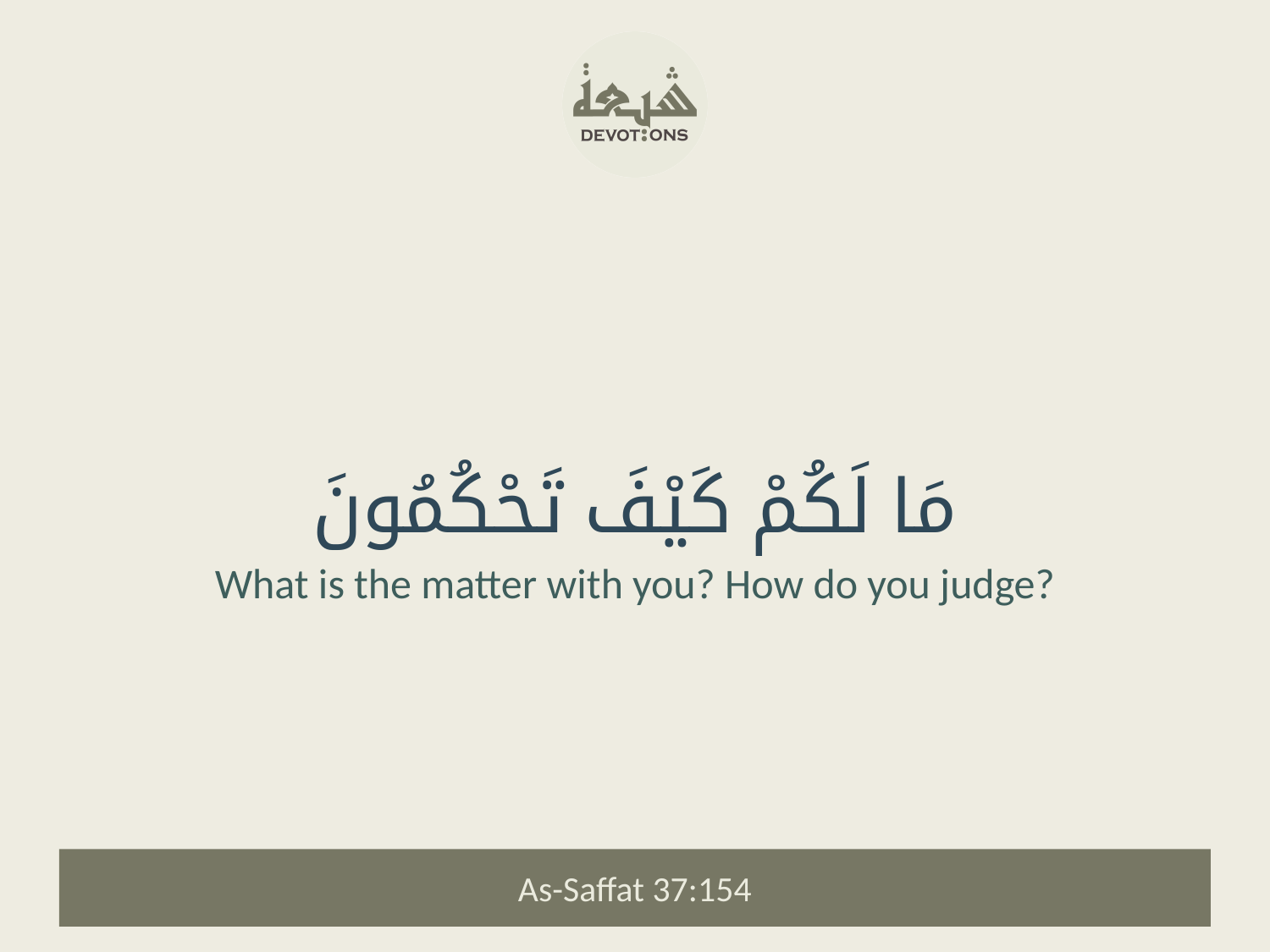

مَا لَكُمْ كَيْفَ تَحْكُمُونَ
What is the matter with you? How do you judge?
As-Saffat 37:154